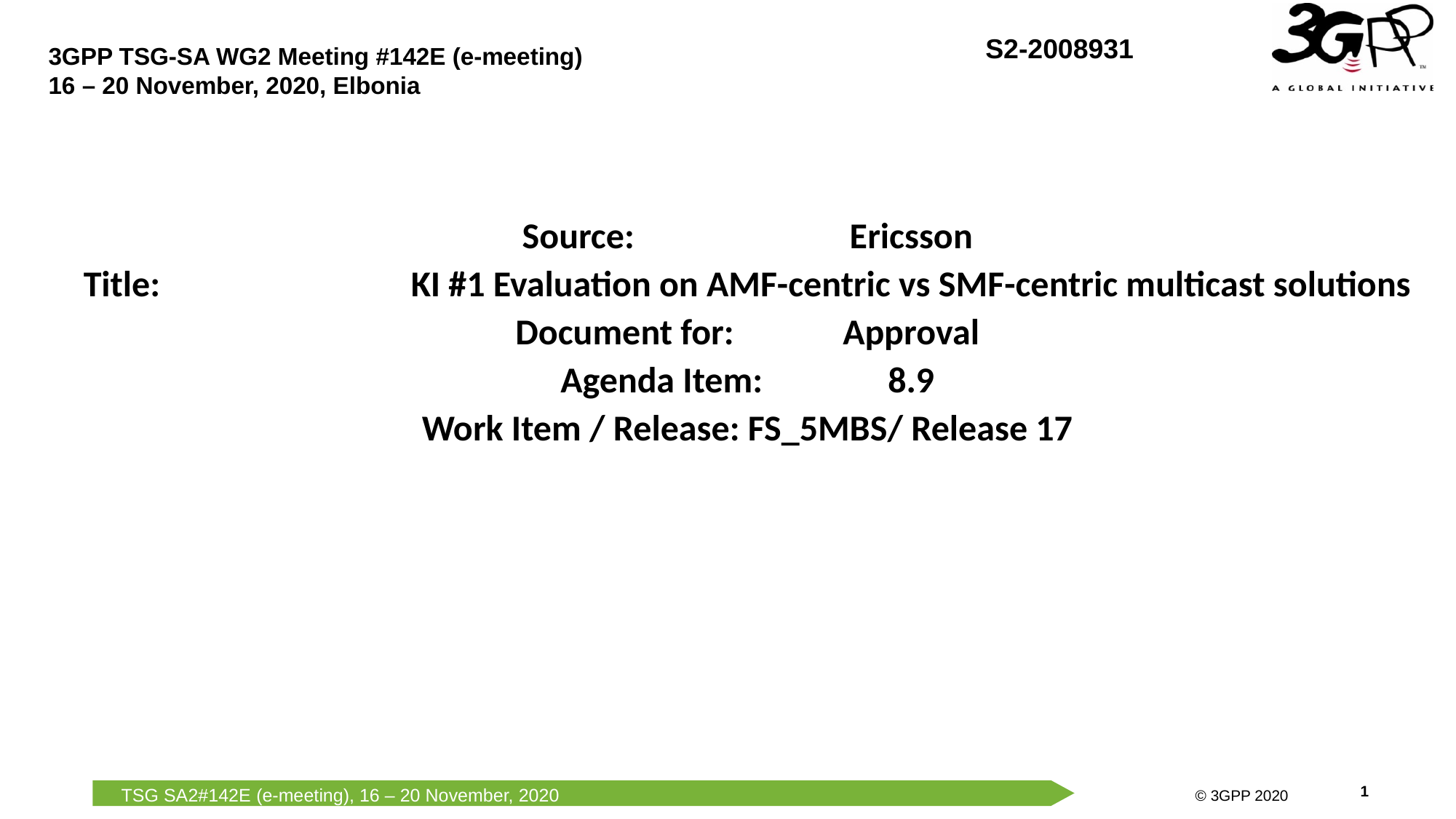

Source:		Ericsson
Title:			KI #1 Evaluation on AMF-centric vs SMF-centric multicast solutions
Document for: 	Approval
Agenda Item: 		8.9
Work Item / Release: FS_5MBS/ Release 17